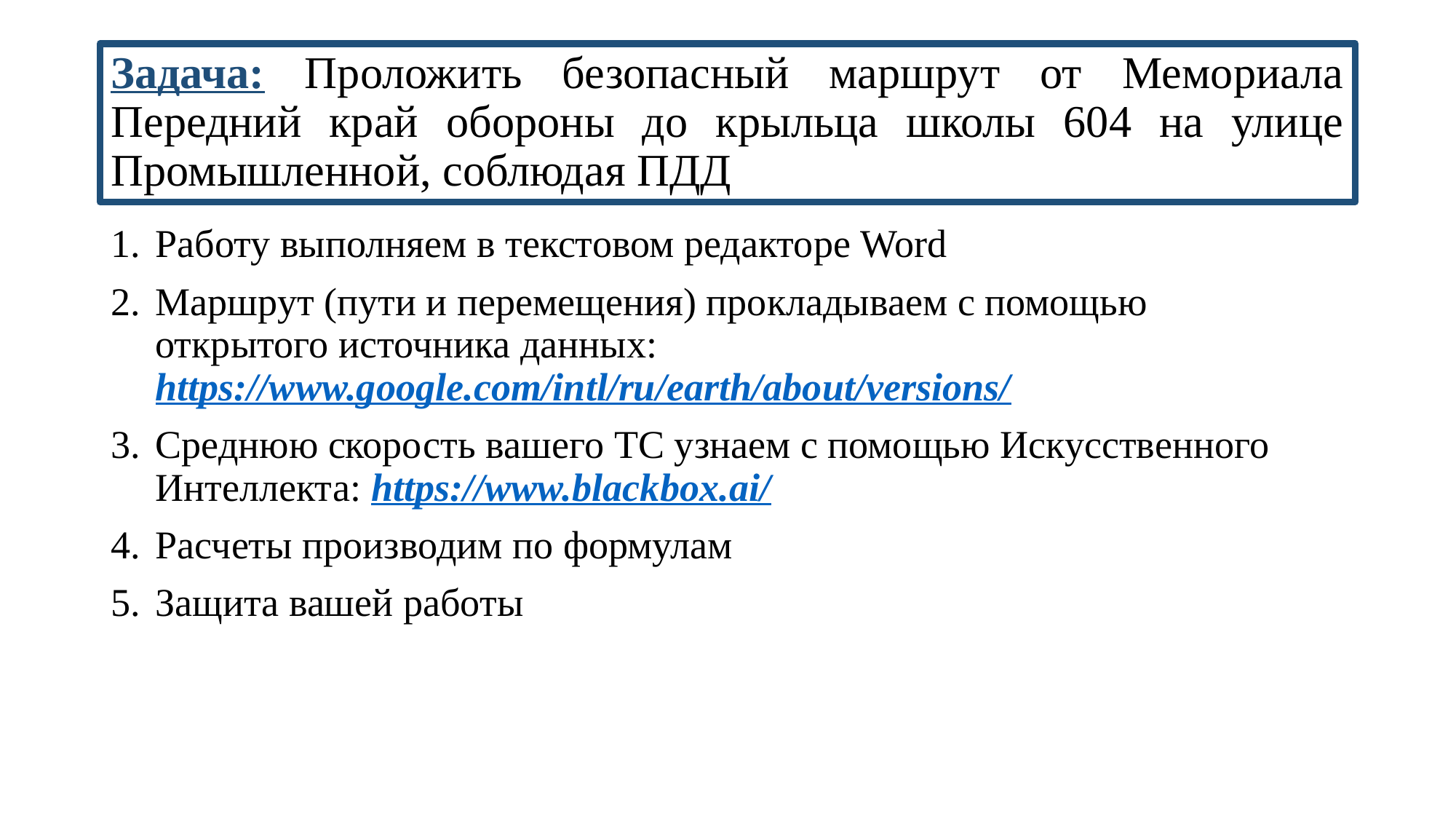

# Задача: Проложить безопасный маршрут от Мемориала Передний край обороны до крыльца школы 604 на улице Промышленной, соблюдая ПДД
Работу выполняем в текстовом редакторе Word
Маршрут (пути и перемещения) прокладываем с помощью открытого источника данных: https://www.google.com/intl/ru/earth/about/versions/
Среднюю скорость вашего ТС узнаем с помощью Искусственного Интеллекта: https://www.blackbox.ai/
Расчеты производим по формулам
Защита вашей работы
18